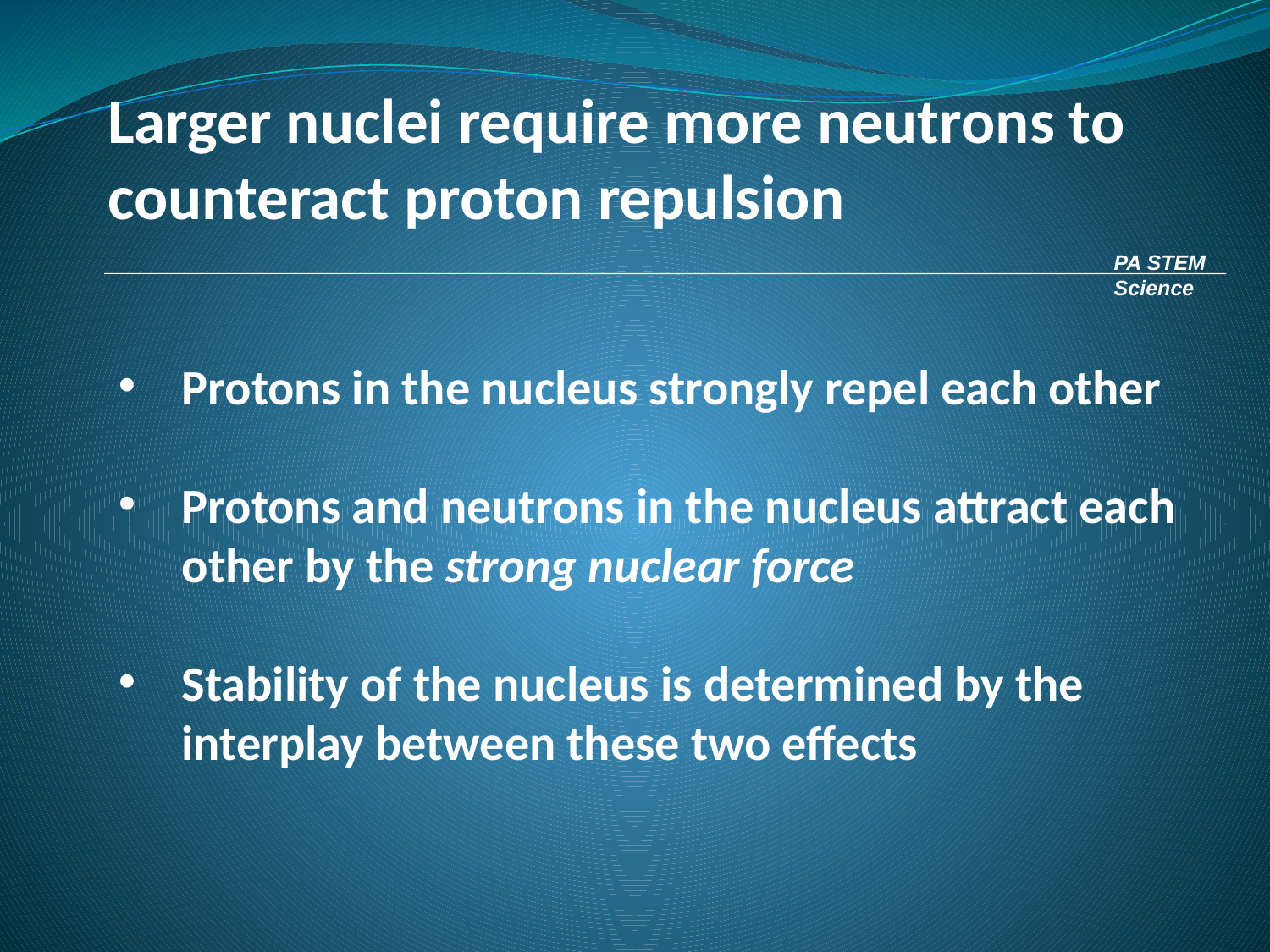

Larger nuclei require more neutrons to counteract proton repulsion
PA STEM
Science

Protons in the nucleus strongly repel each other

Protons and neutrons in the nucleus attract each other by the strong nuclear force

Stability of the nucleus is determined by the interplay between these two effects